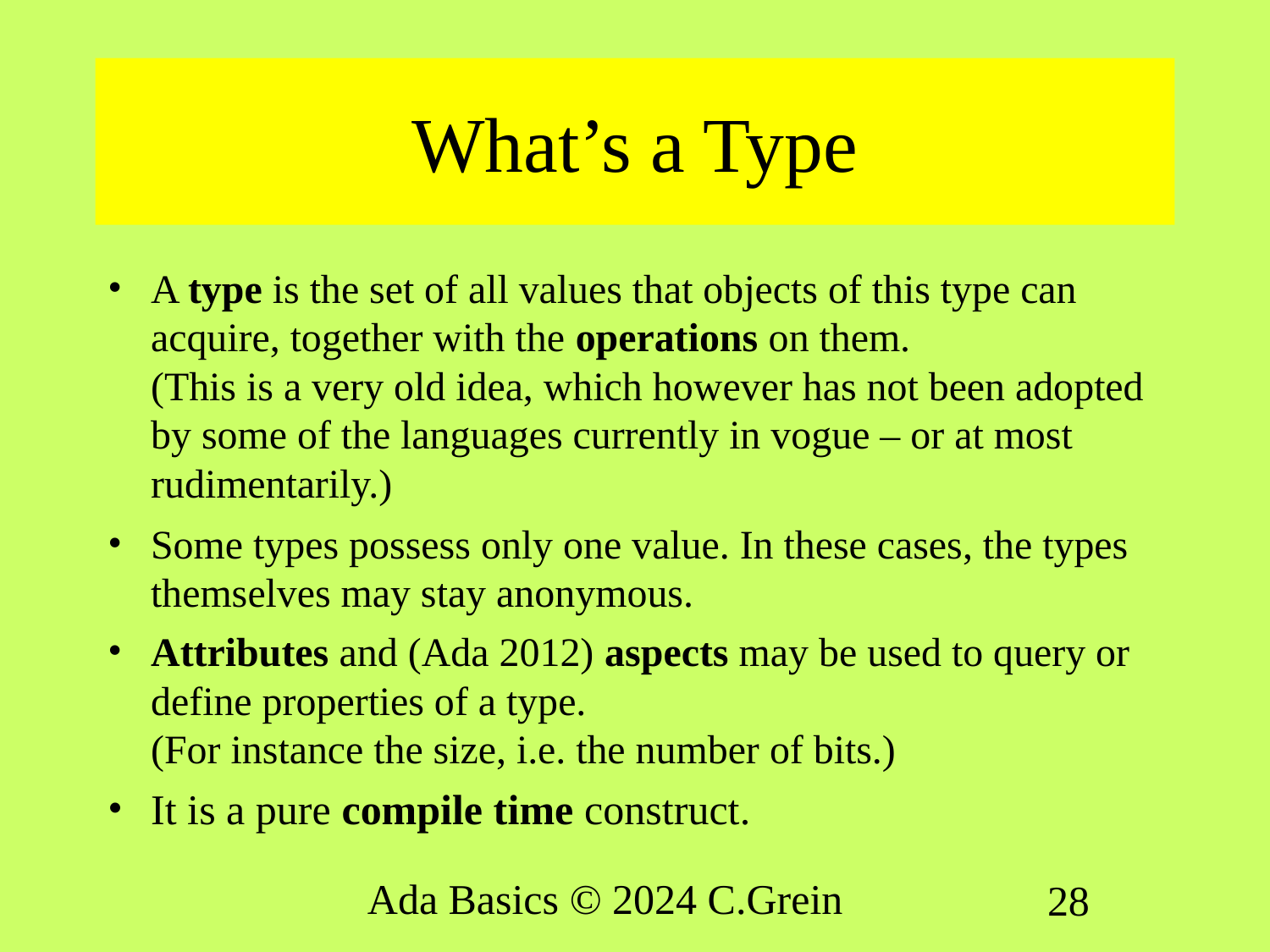

# What’s a Type
A type is the set of all values that objects of this type can acquire, together with the operations on them.
(This is a very old idea, which however has not been adopted by some of the languages currently in vogue – or at most rudimentarily.)
Some types possess only one value. In these cases, the types themselves may stay anonymous.
Attributes and (Ada 2012) aspects may be used to query or define properties of a type.
(For instance the size, i.e. the number of bits.)
It is a pure compile time construct.
Ada Basics © 2024 C.Grein
28